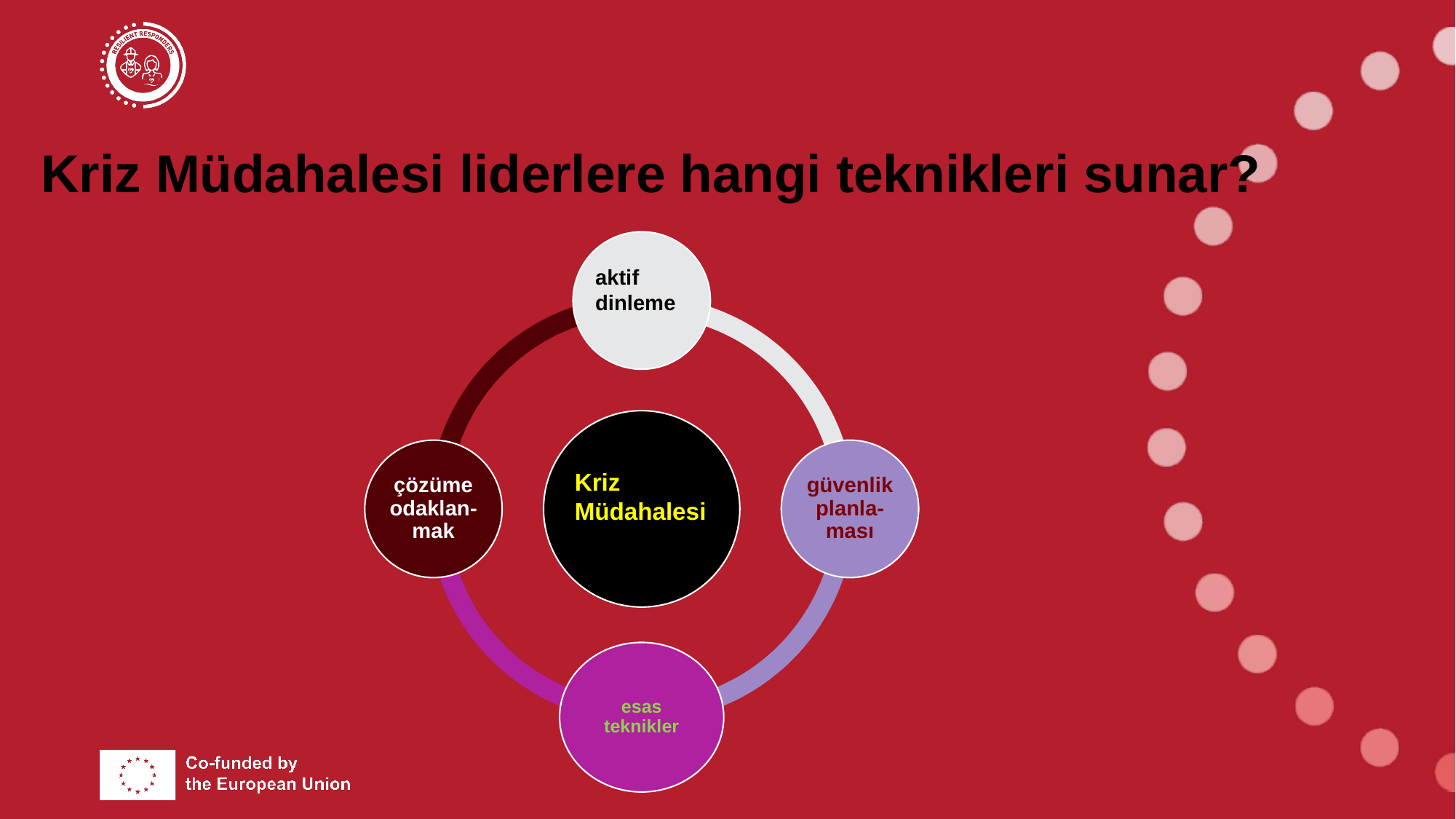

# Kriz Müdahalesi liderlere hangi teknikleri sunar?
Kriz Müdahalesi

aktif dinleme

güvenlik planla-ması
esas teknikler
çözüme odaklan-mak